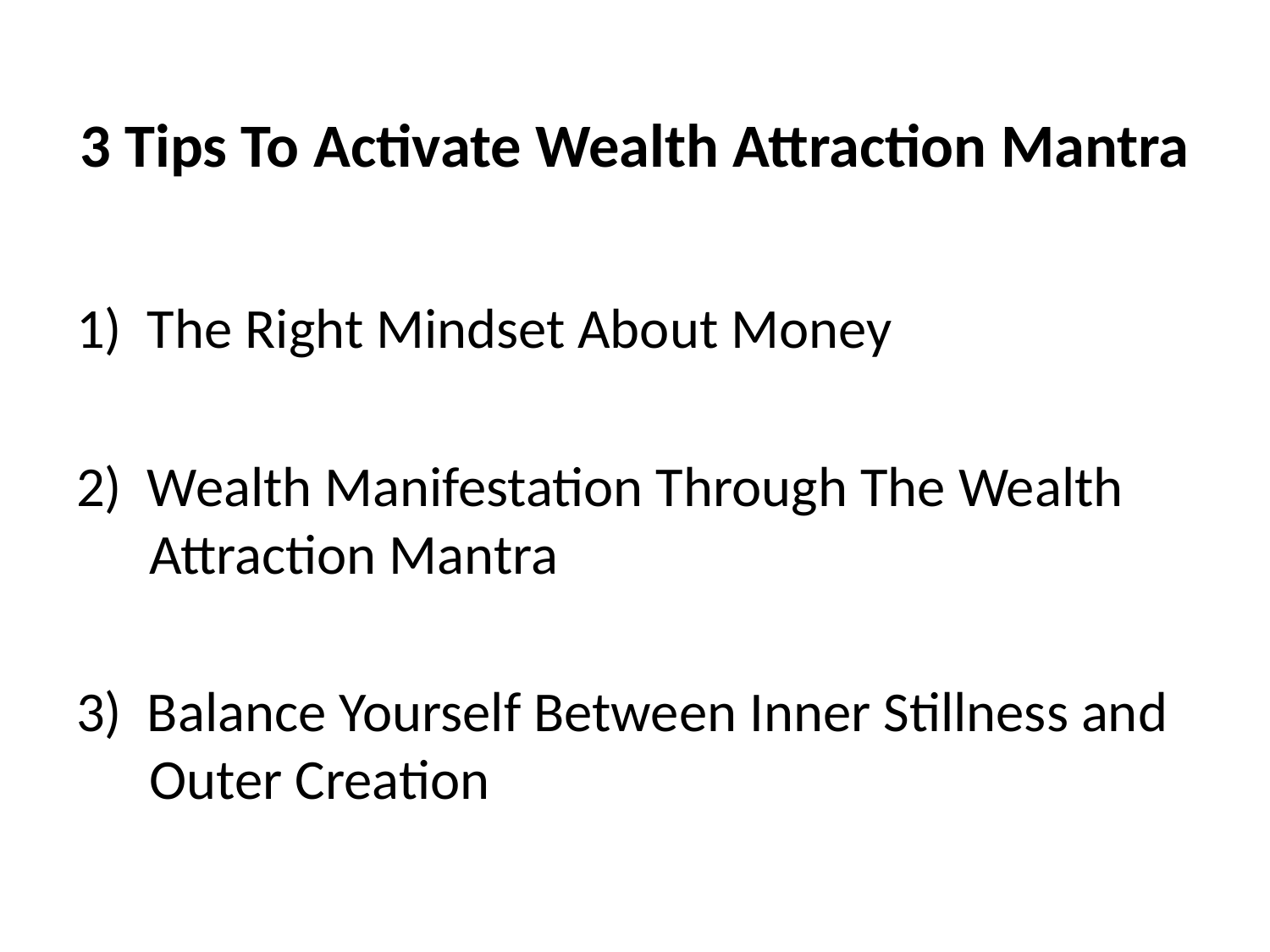

# 3 Tips To Activate Wealth Attraction Mantra
1)  The Right Mindset About Money

2)  Wealth Manifestation Through The Wealth
  Attraction Mantra

3)  Balance Yourself Between Inner Stillness and
  Outer Creation